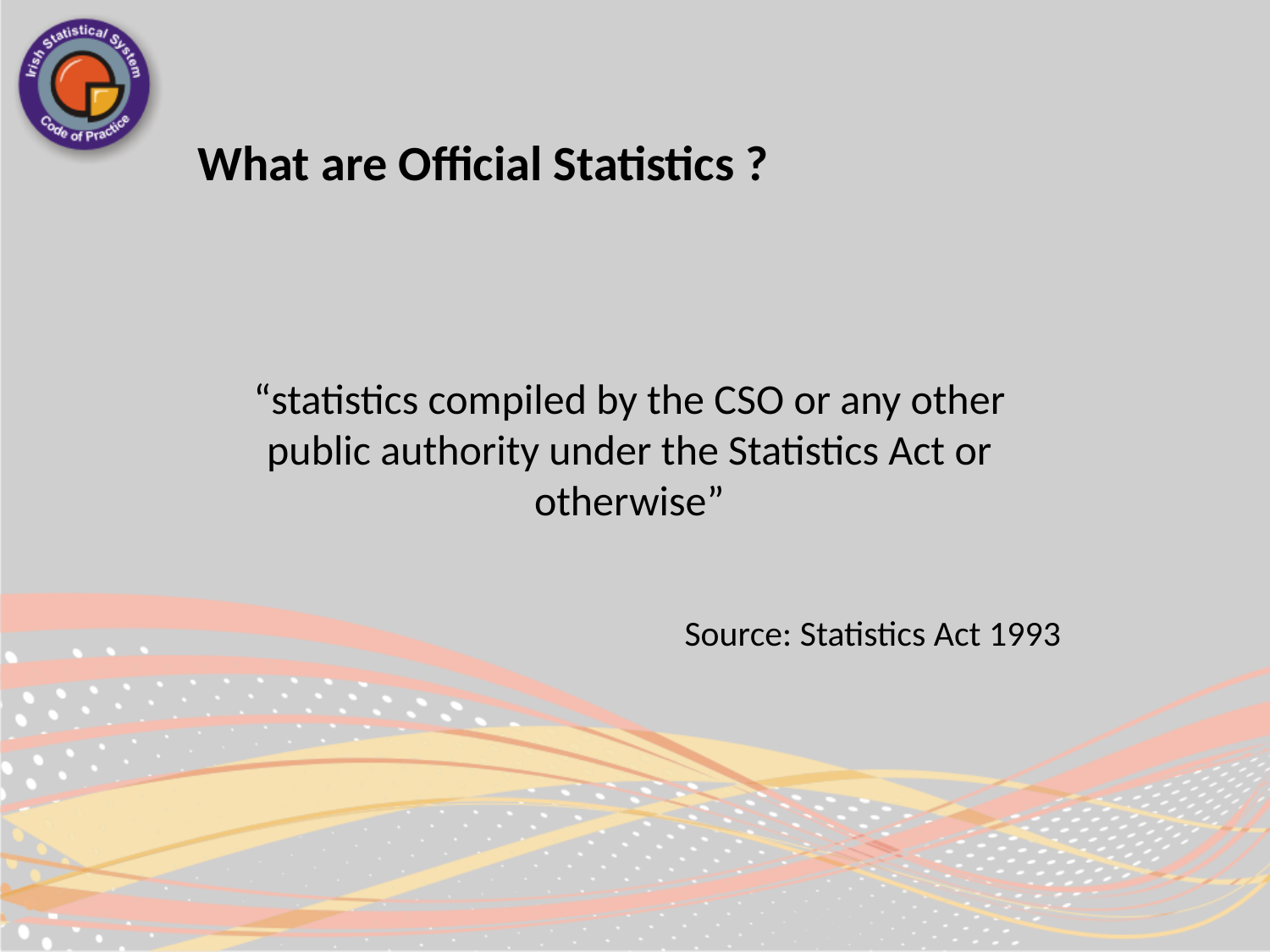

# What are Official Statistics ?
“statistics compiled by the CSO or any other public authority under the Statistics Act or otherwise”

Source: Statistics Act 1993